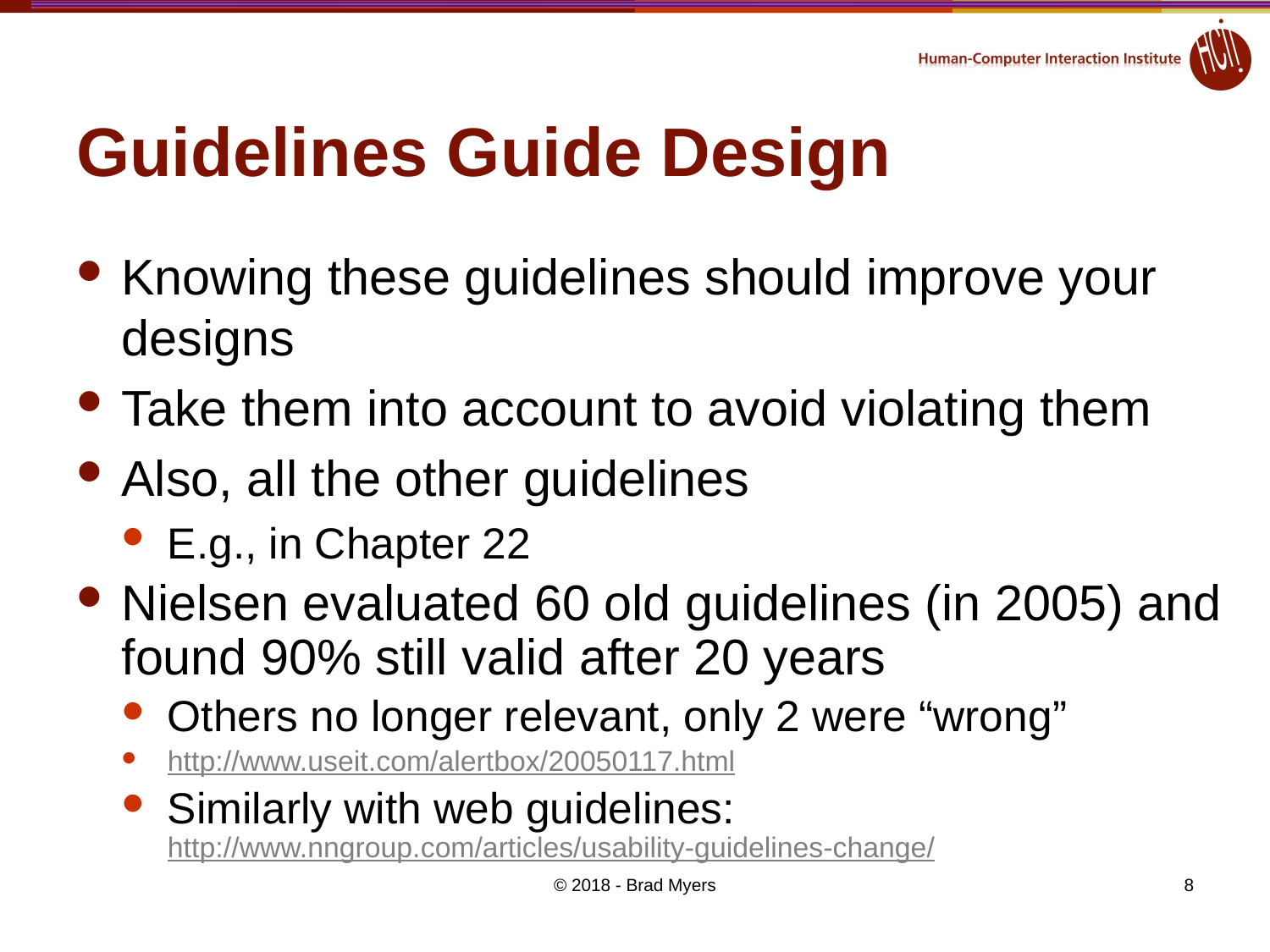

# Guidelines Guide Design
Knowing these guidelines should improve your designs
Take them into account to avoid violating them
Also, all the other guidelines
E.g., in Chapter 22
Nielsen evaluated 60 old guidelines (in 2005) and found 90% still valid after 20 years
Others no longer relevant, only 2 were “wrong”
http://www.useit.com/alertbox/20050117.html
Similarly with web guidelines: http://www.nngroup.com/articles/usability-guidelines-change/

© 2018 - Brad Myers
8